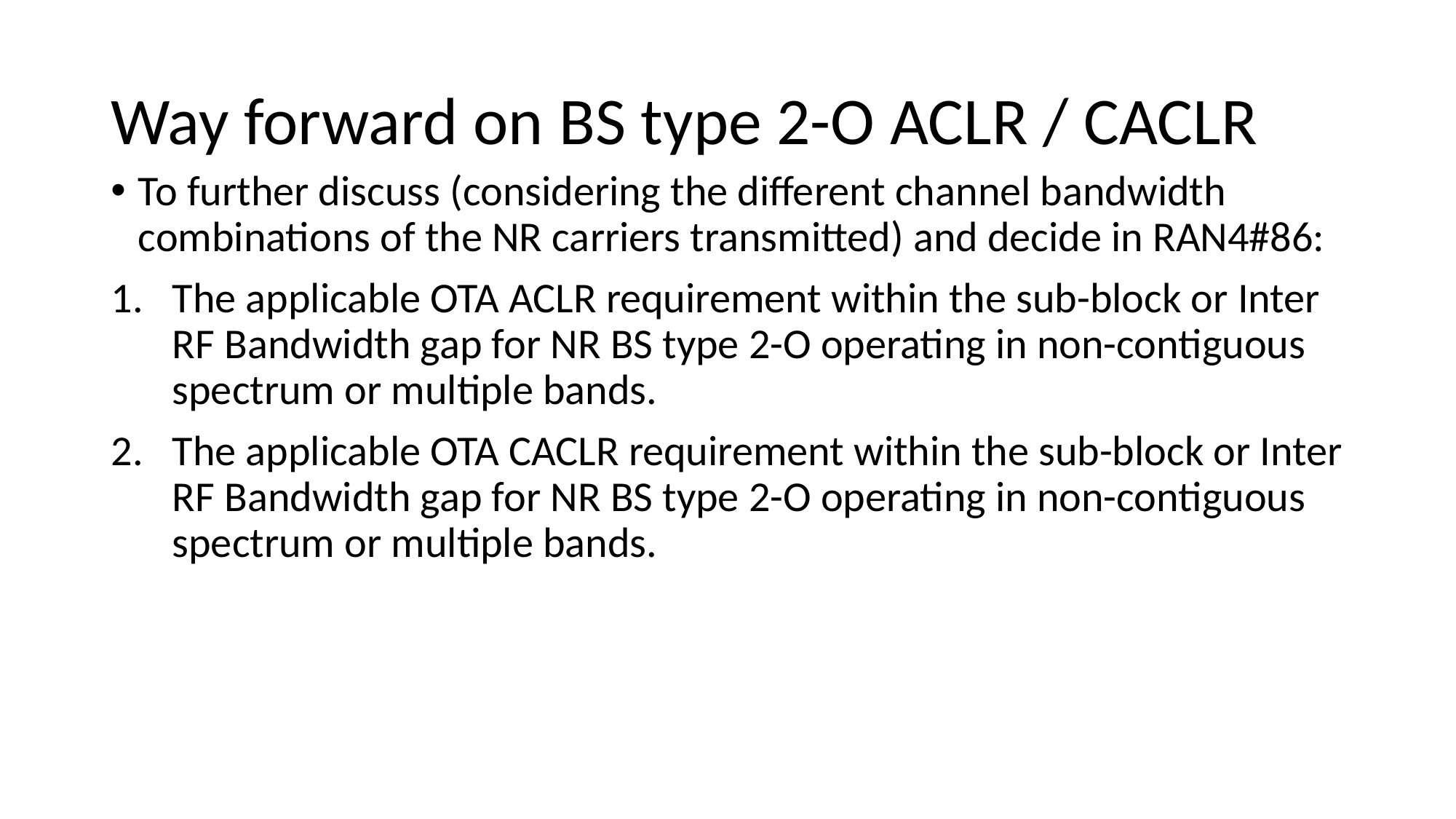

# Way forward on BS type 2-O ACLR / CACLR
To further discuss (considering the different channel bandwidth combinations of the NR carriers transmitted) and decide in RAN4#86:
The applicable OTA ACLR requirement within the sub-block or Inter RF Bandwidth gap for NR BS type 2-O operating in non-contiguous spectrum or multiple bands.
The applicable OTA CACLR requirement within the sub-block or Inter RF Bandwidth gap for NR BS type 2-O operating in non-contiguous spectrum or multiple bands.